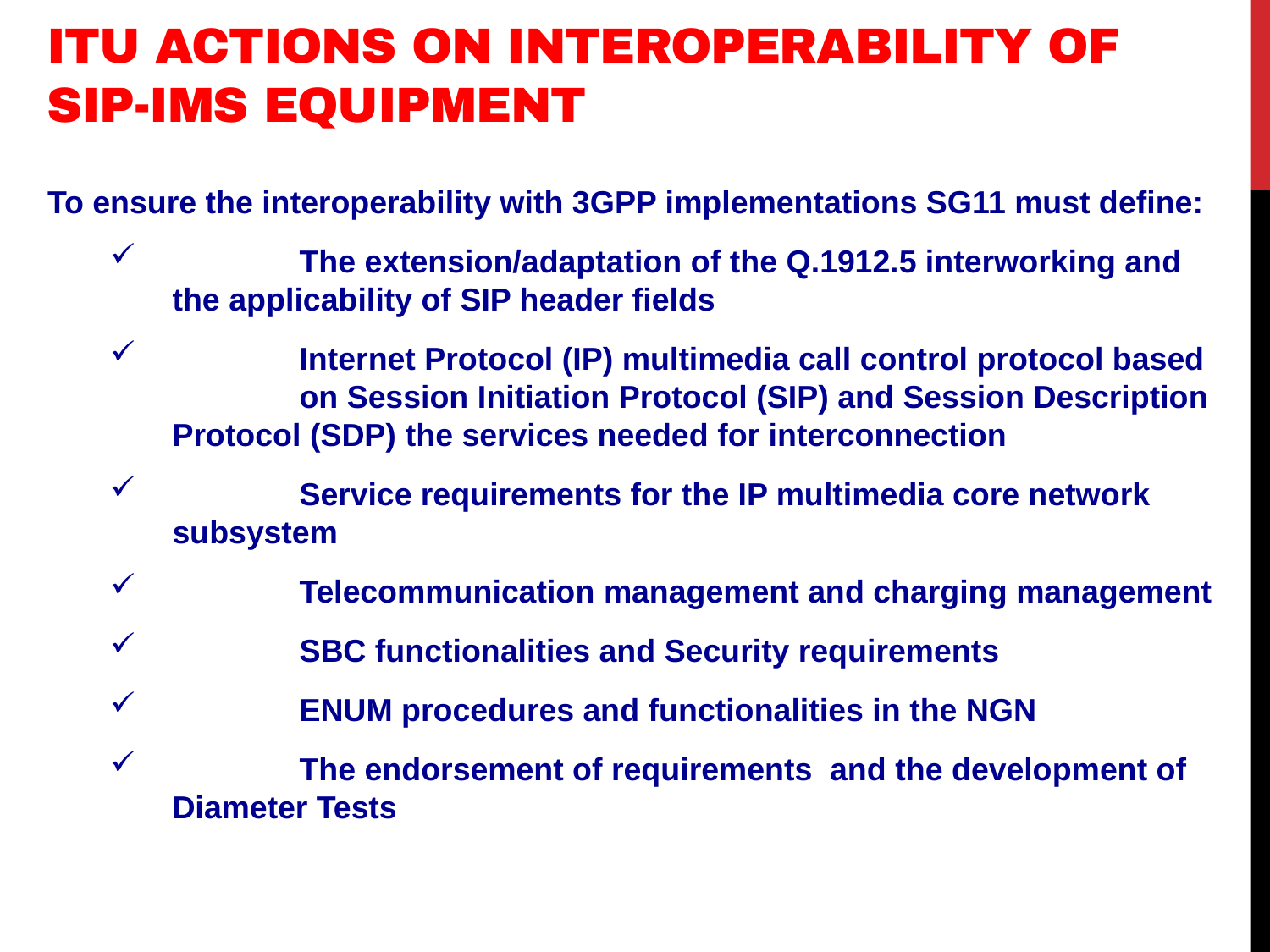

# ITU actions on Interoperability of SIP-IMS equipment
To ensure the interoperability with 3GPP implementations SG11 must define:
	The extension/adaptation of the Q.1912.5 interworking and the applicability of SIP header fields
	Internet Protocol (IP) multimedia call control protocol based 	on Session Initiation Protocol (SIP) and Session Description Protocol (SDP) the services needed for interconnection
	Service requirements for the IP multimedia core network 	subsystem
	Telecommunication management and charging management
	SBC functionalities and Security requirements
	ENUM procedures and functionalities in the NGN
	The endorsement of requirements  and the development of Diameter Tests